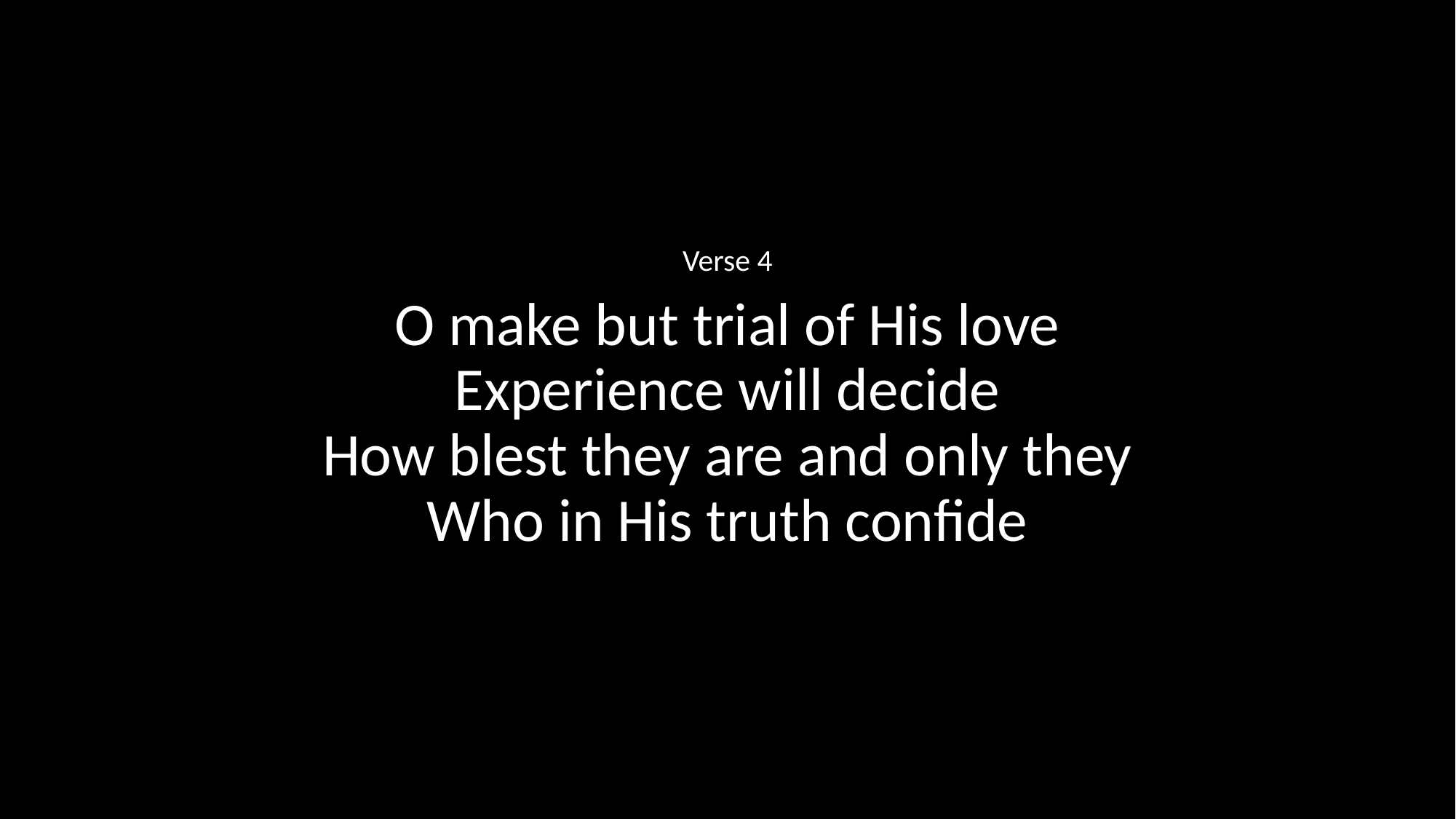

Verse 4
O make but trial of His love
Experience will decide
How blest they are and only they
Who in His truth confide